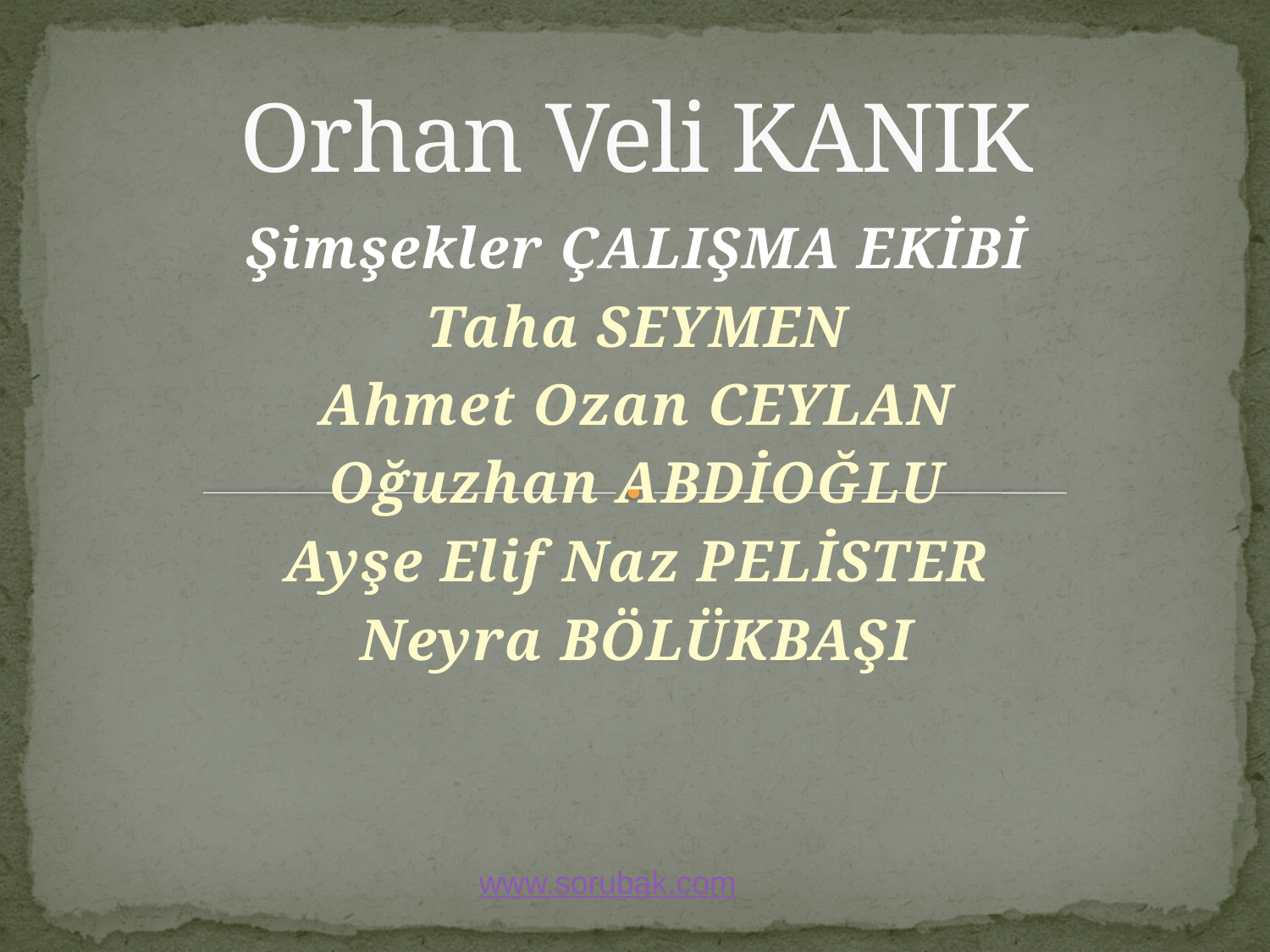

# Orhan Veli KANIK
Şimşekler ÇALIŞMA EKİBİ
Taha SEYMEN
Ahmet Ozan CEYLAN
Oğuzhan ABDİOĞLU
Ayşe Elif Naz PELİSTER
Neyra BÖLÜKBAŞI

www.sorubak.com